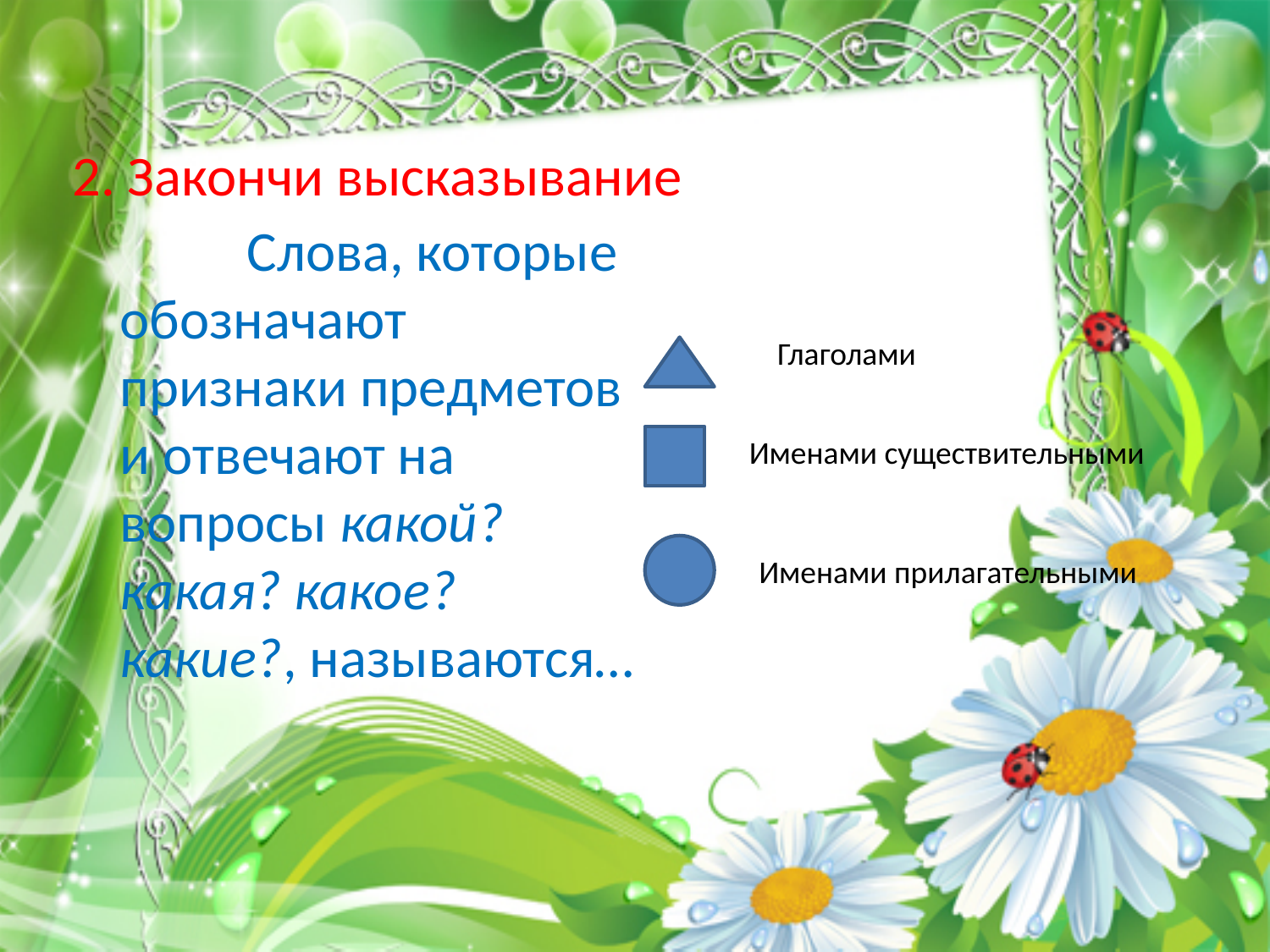

# 2. Закончи высказывание
		Слова, которые обозначают признаки предметов и отвечают на вопросы какой? какая? какое? какие?, называются…
Глаголами

Именами существительными

Именами прилагательными